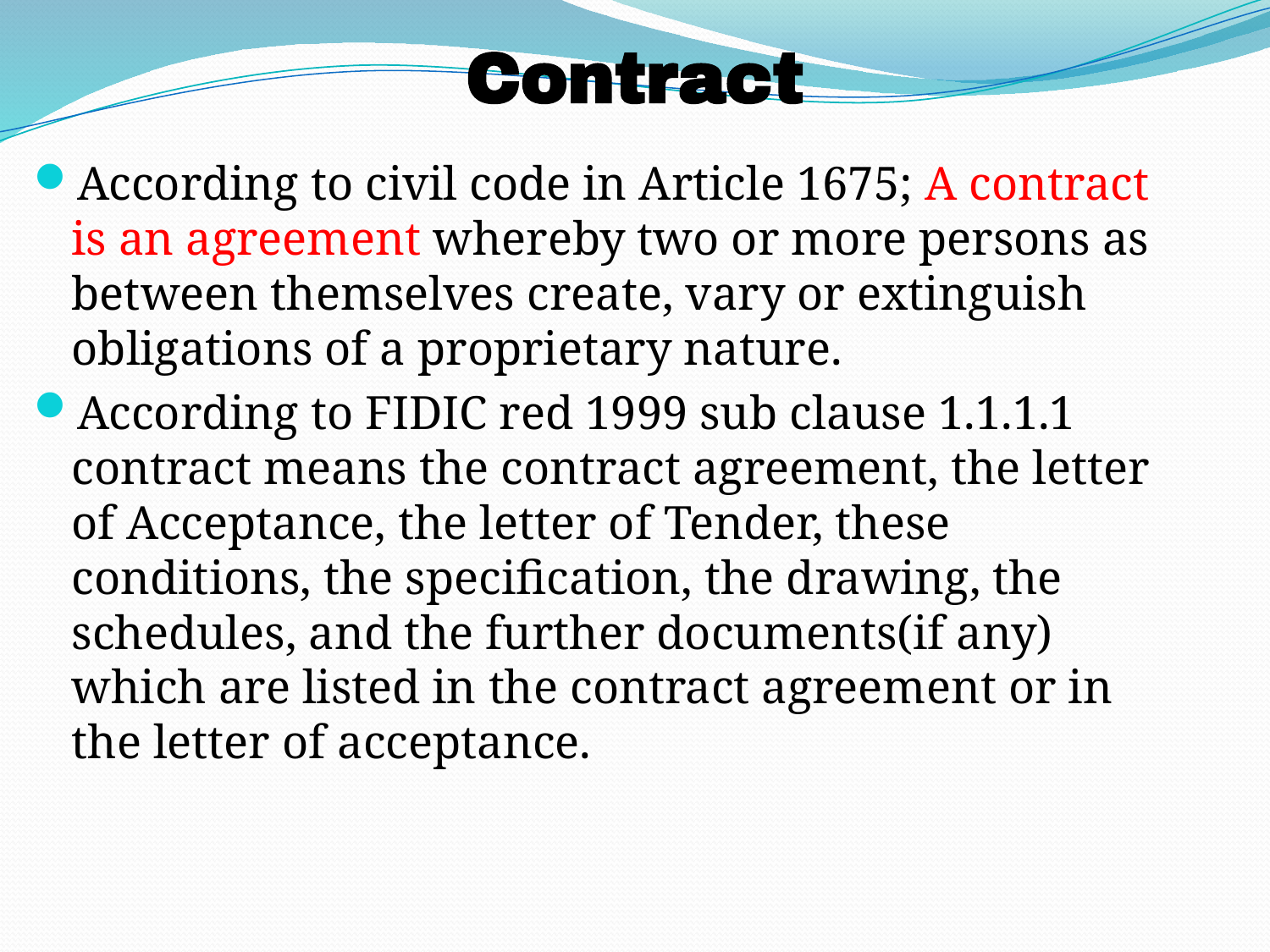

# Contract
According to civil code in Article 1675; A contract is an agreement whereby two or more persons as between themselves create, vary or extinguish obligations of a proprietary nature.
According to FIDIC red 1999 sub clause 1.1.1.1 contract means the contract agreement, the letter of Acceptance, the letter of Tender, these conditions, the specification, the drawing, the schedules, and the further documents(if any) which are listed in the contract agreement or in the letter of acceptance.